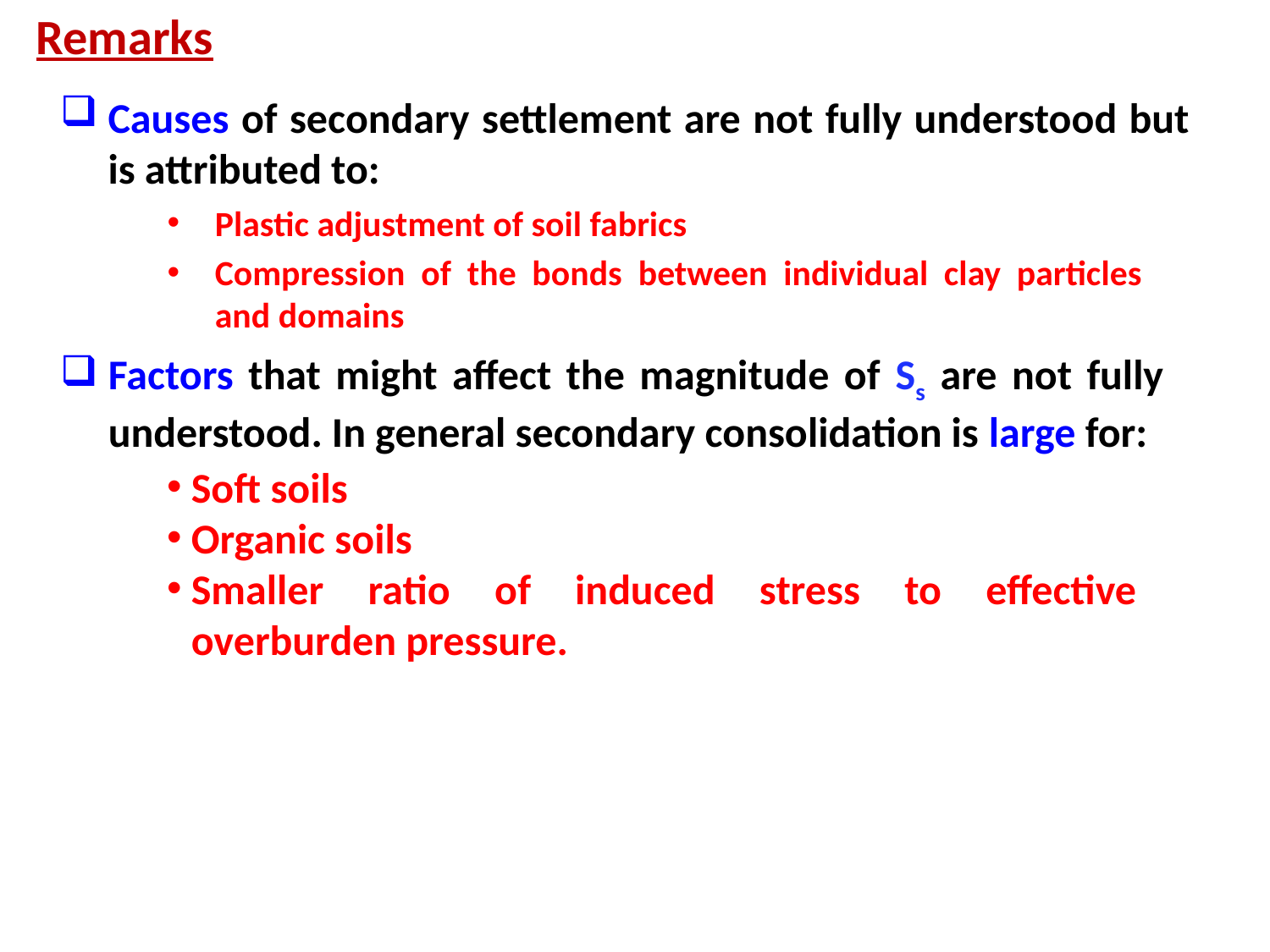

Remarks
Causes of secondary settlement are not fully understood but is attributed to:
Plastic adjustment of soil fabrics
Compression of the bonds between individual clay particles and domains
Factors that might affect the magnitude of Ss are not fully understood. In general secondary consolidation is large for:
Soft soils
Organic soils
Smaller ratio of induced stress to effective overburden pressure.